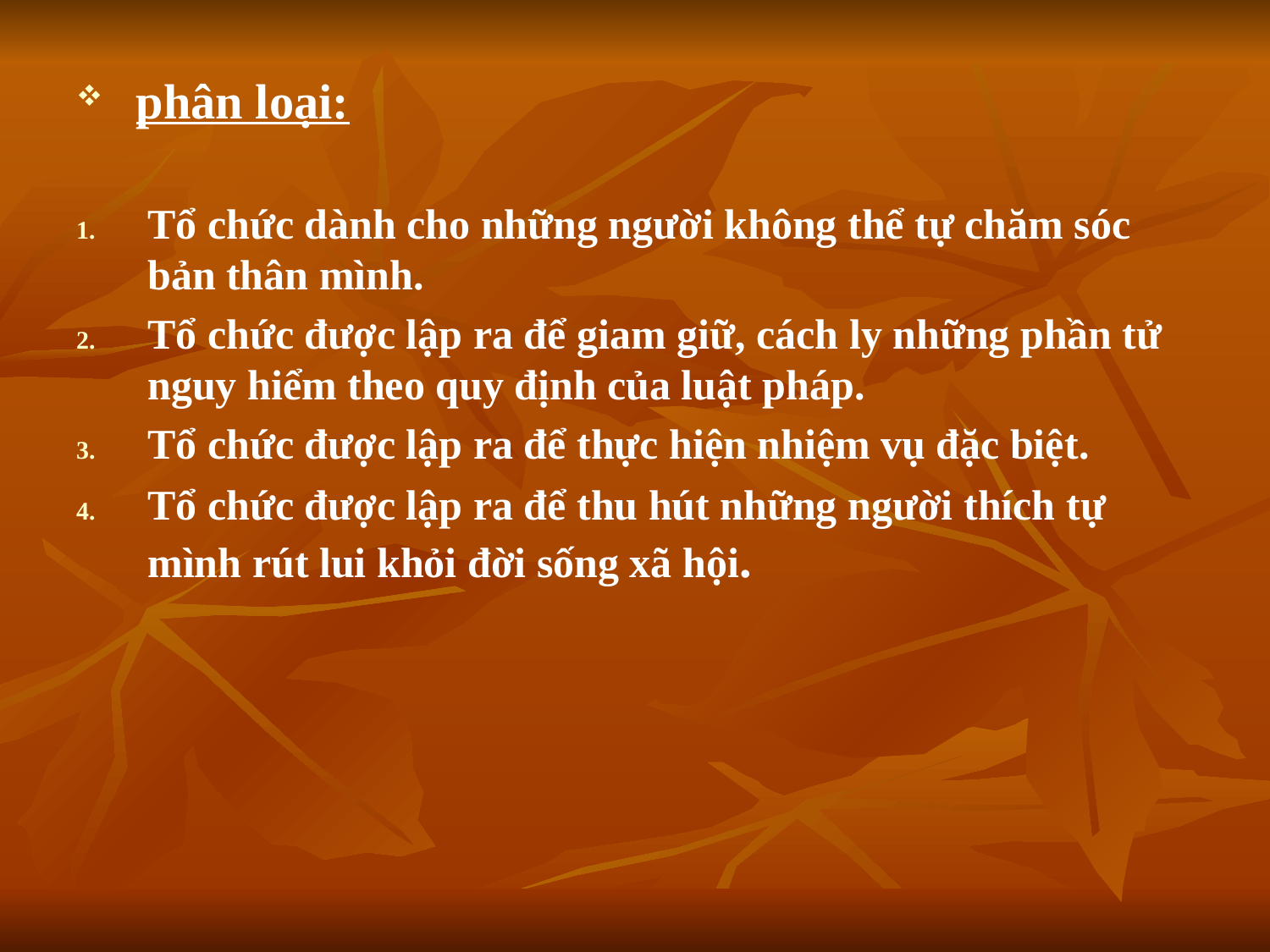

#
 phân loại:

Tổ chức dành cho những người không thể tự chăm sóc bản thân mình.
Tổ chức được lập ra để giam giữ, cách ly những phần tử nguy hiểm theo quy định của luật pháp.
Tổ chức được lập ra để thực hiện nhiệm vụ đặc biệt.
Tổ chức được lập ra để thu hút những người thích tự mình rút lui khỏi đời sống xã hội.